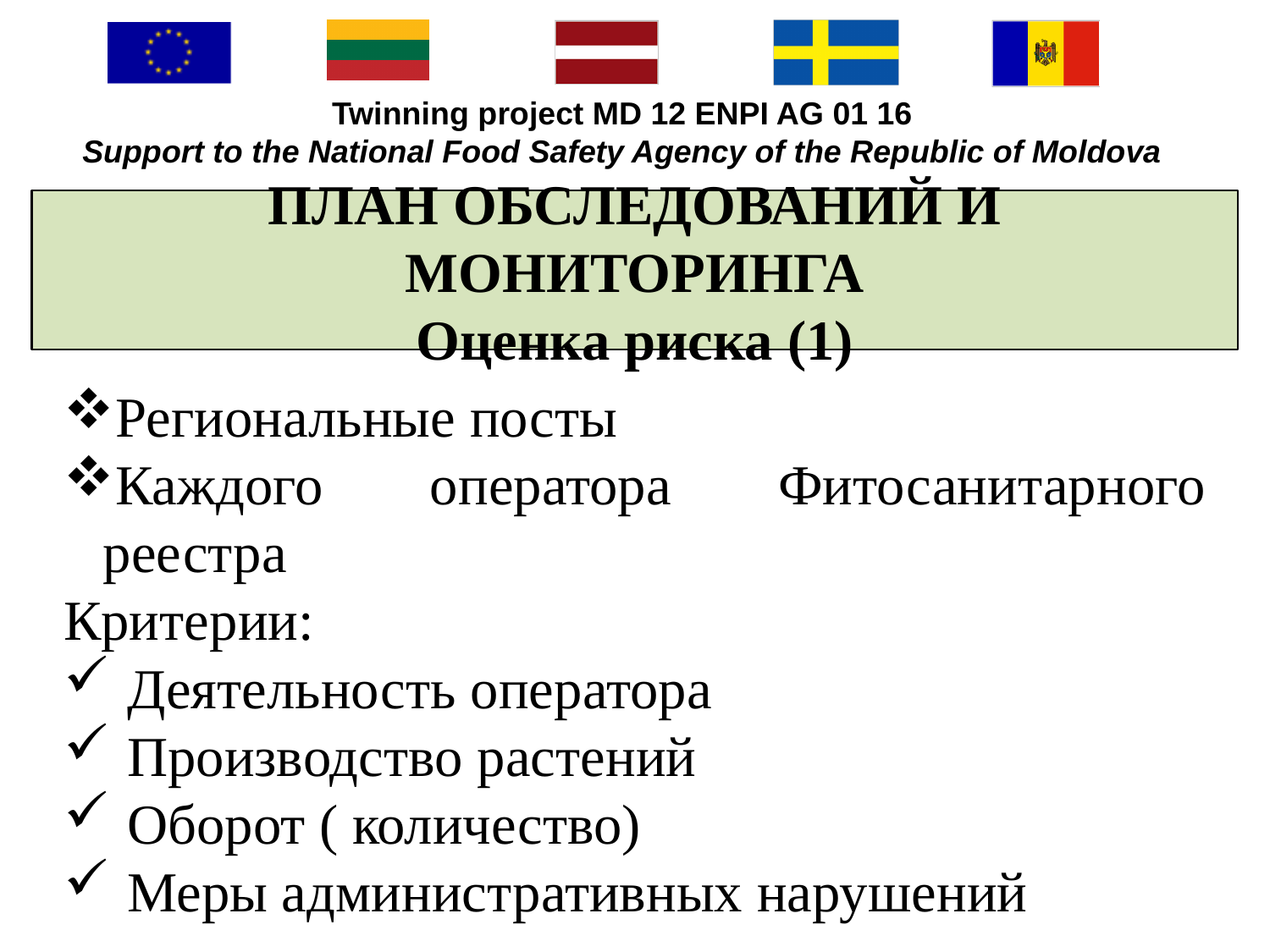

# ПЛАН ОБСЛЕДОВАНИЙ И МОНИТОРИНГА Оценка риска (1)
Региональные посты
Каждого оператора Фитосанитарного реестра
Критерии:
Деятельность оператора
Производство растений
Оборот ( количество)
Меры административных нарушений